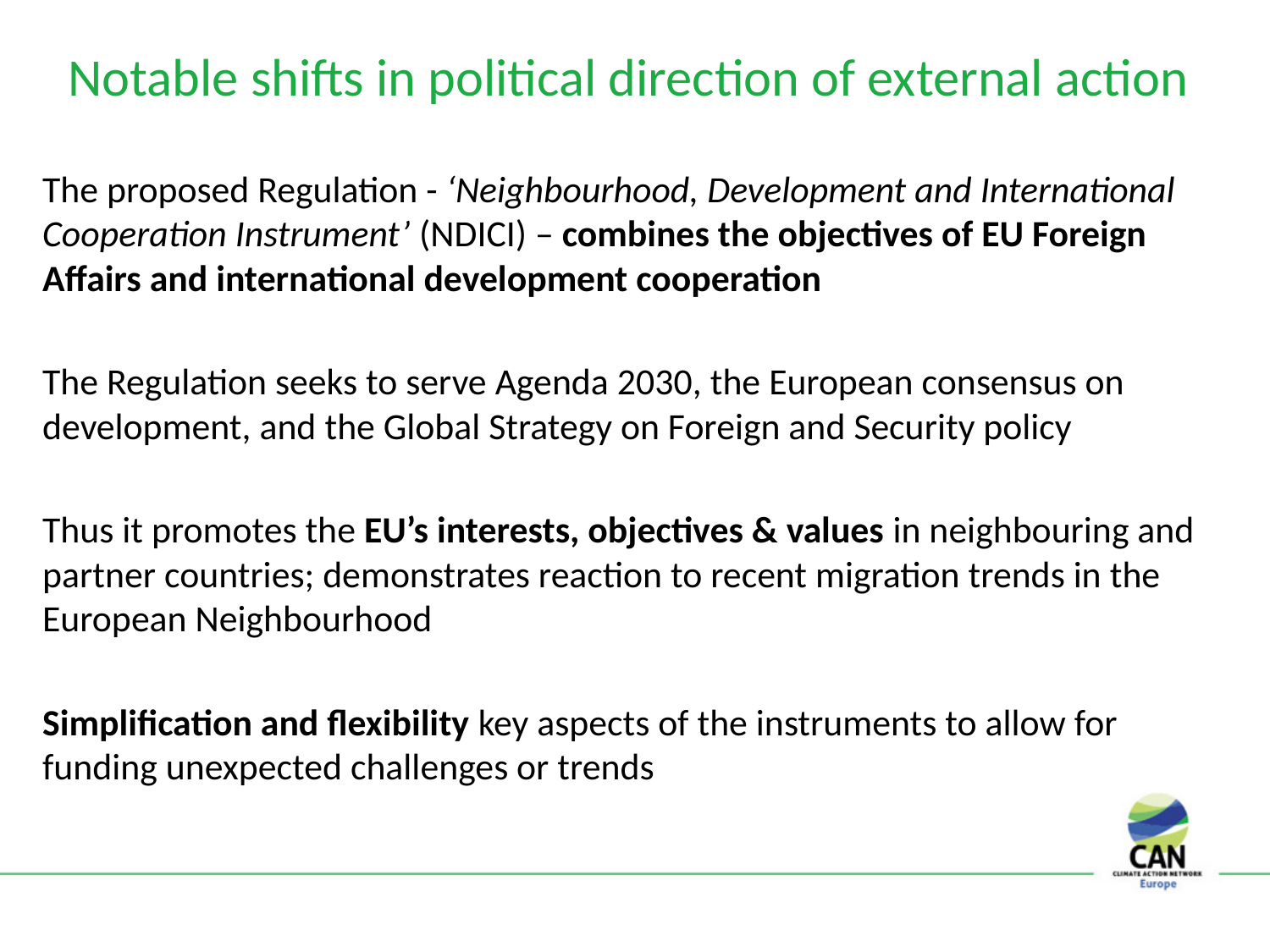

# Notable shifts in political direction of external action
The proposed Regulation - ‘Neighbourhood, Development and International Cooperation Instrument’ (NDICI) – combines the objectives of EU Foreign Affairs and international development cooperation

The Regulation seeks to serve Agenda 2030, the European consensus on development, and the Global Strategy on Foreign and Security policy

Thus it promotes the EU’s interests, objectives & values in neighbouring and partner countries; demonstrates reaction to recent migration trends in the European Neighbourhood

Simplification and flexibility key aspects of the instruments to allow for funding unexpected challenges or trends